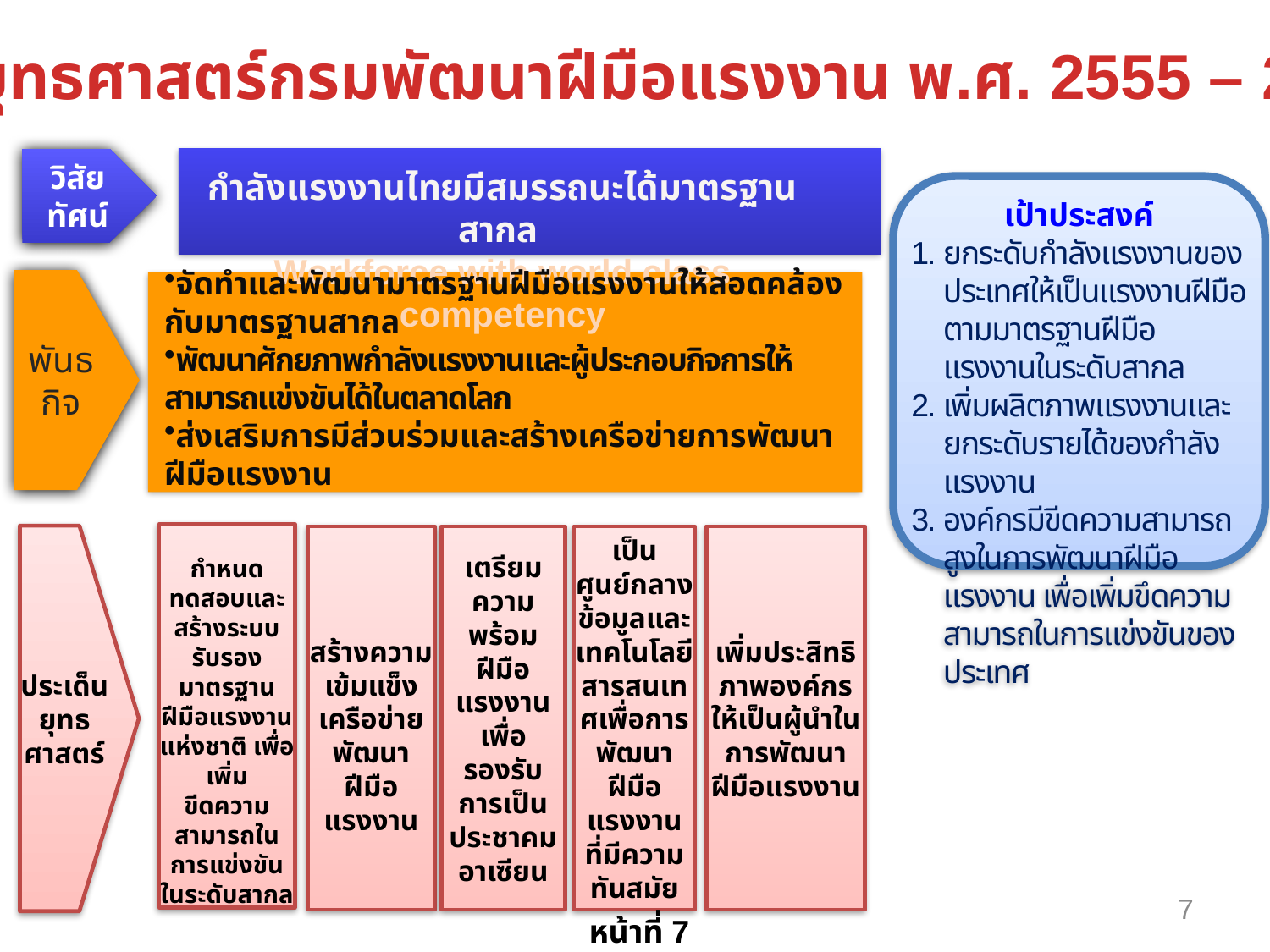

แผนยุทธศาสตร์กรมพัฒนาฝีมือแรงงาน พ.ศ. 2555 – 2559

วิสัยทัศน์
กำลังแรงงานไทยมีสมรรถนะได้มาตรฐานสากล
Workforce with world class competency
เป้าประสงค์
ยกระดับกำลังแรงงานของประเทศให้เป็นแรงงานฝีมือตามมาตรฐานฝีมือแรงงานในระดับสากล
เพิ่มผลิตภาพแรงงานและยกระดับรายได้ของกำลังแรงงาน
องค์กรมีขีดความสามารถสูงในการพัฒนาฝีมือแรงงาน เพื่อเพิ่มขึดความสามารถในการแข่งขันของประเทศ
พันธกิจ

จัดทำและพัฒนามาตรฐานฝีมือแรงงานให้สอดคล้องกับมาตรฐานสากล
พัฒนาศักยภาพกำลังแรงงานและผู้ประกอบกิจการให้สามารถแข่งขันได้ในตลาดโลก
ส่งเสริมการมีส่วนร่วมและสร้างเครือข่ายการพัฒนาฝีมือแรงงาน

กำหนด ทดสอบและสร้างระบบรับรองมาตรฐานฝีมือแรงงานแห่งชาติ เพื่อเพิ่ม
ขีดความ
สามารถในการแข่งขันในระดับสากล
ประเด็น
ยุทธ
ศาสตร์

สร้างความเข้มแข็งเครือข่ายพัฒนาฝีมือแรงงาน
เตรียมความพร้อมฝีมือแรงงานเพื่อรองรับการเป็นประชาคมอาเซียน
เป็นศูนย์กลางข้อมูลและเทคโนโลยีสารสนเทศเพื่อการพัฒนาฝีมือแรงงาน
ที่มีความทันสมัย
เพิ่มประสิทธิ
ภาพองค์กรให้เป็นผู้นำในการพัฒนา
ฝีมือแรงงาน
7
 หน้าที่ 7